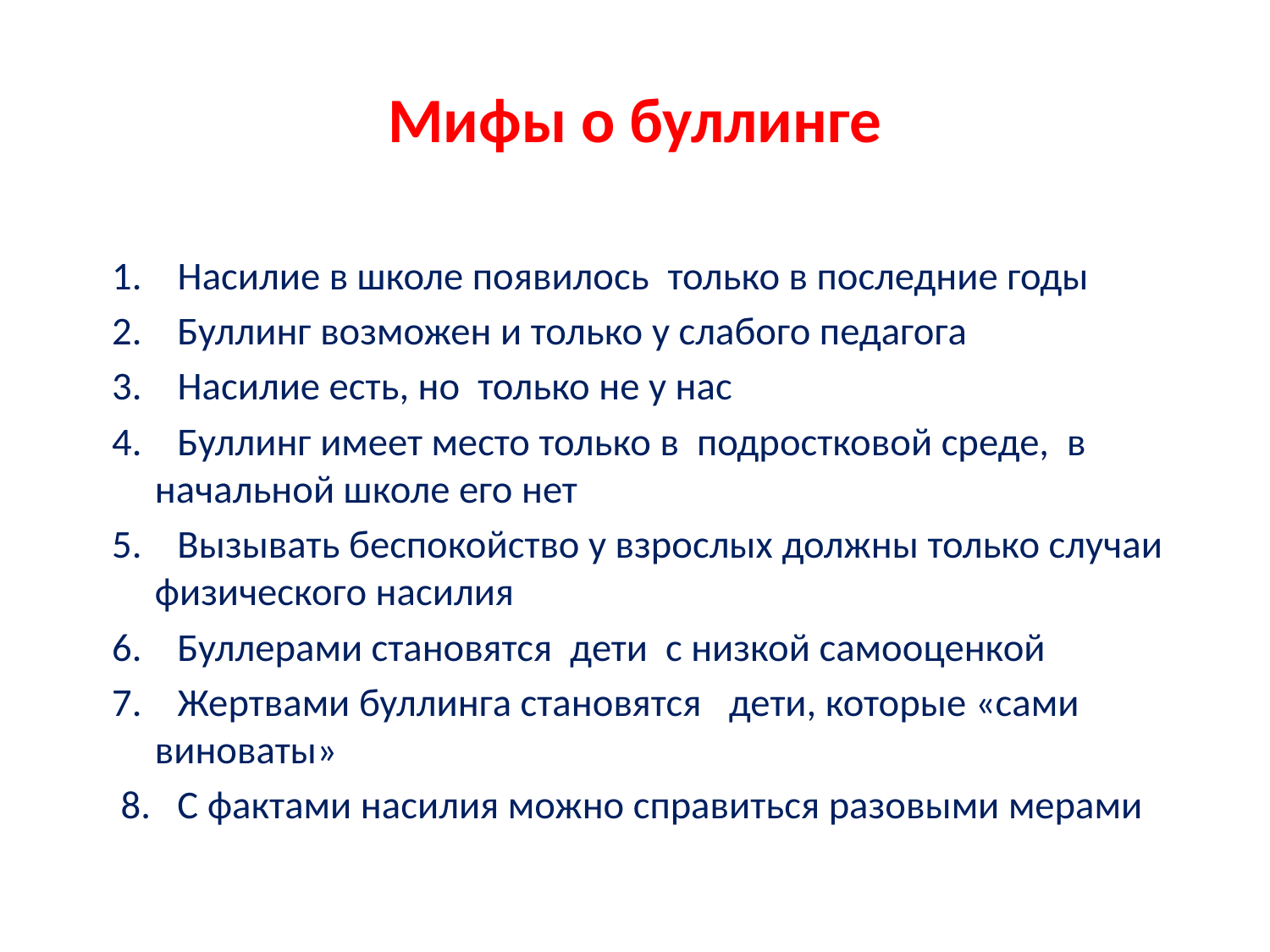

# Мифы о буллинге

1.    Насилие в школе появилось  только в последние годы
2.    Буллинг возможен и только у слабого педагога
3.    Насилие есть, но  только не у нас
4.    Буллинг имеет место только в  подростковой среде,  в начальной школе его нет
5.    Вызывать беспокойство у взрослых должны только случаи физического насилия
6.    Буллерами становятся  дети  с низкой самооценкой
7.    Жертвами буллинга становятся   дети, которые «сами виноваты»
 8.   С фактами насилия можно справиться разовыми мерами